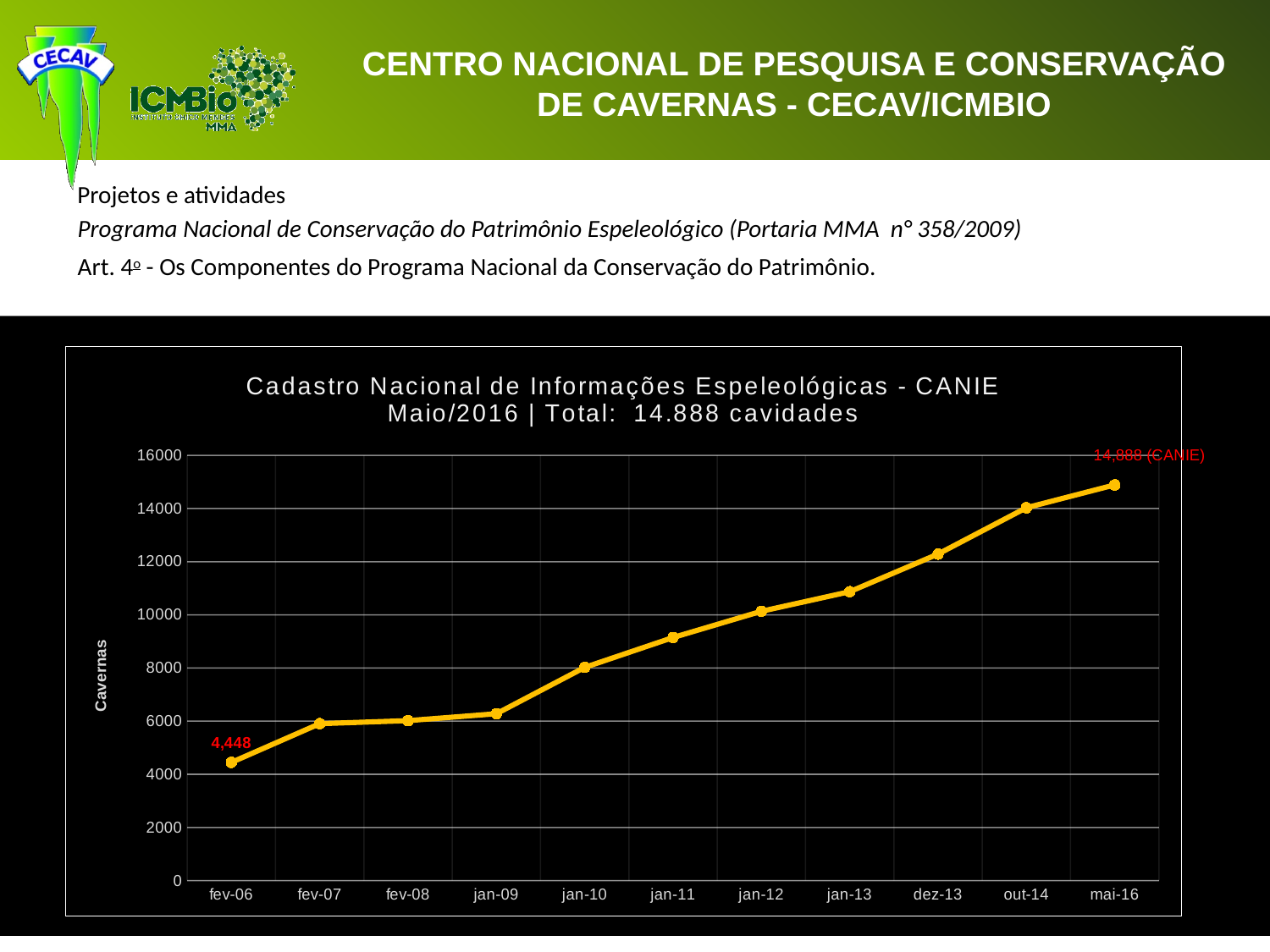

### Chart: Cadastro Nacional de Informações Espeleológicas - CANIE
Maio/2016 | Total:  14.888 cavidades

| Category | CAVERNAS |
|---|---|
| fev-06 | 4448.0 |
| fev-07 | 5906.0 |
| fev-08 | 6020.0 |
| jan-09 | 6280.0 |
| jan-10 | 8023.0 |
| jan-11 | 9146.0 |
| jan-12 | 10134.0 |
| jan-13 | 10871.0 |
| dez-13 | 12287.0 |
| out-14 | 14030.0 |
| mai-16 | 14888.0 |